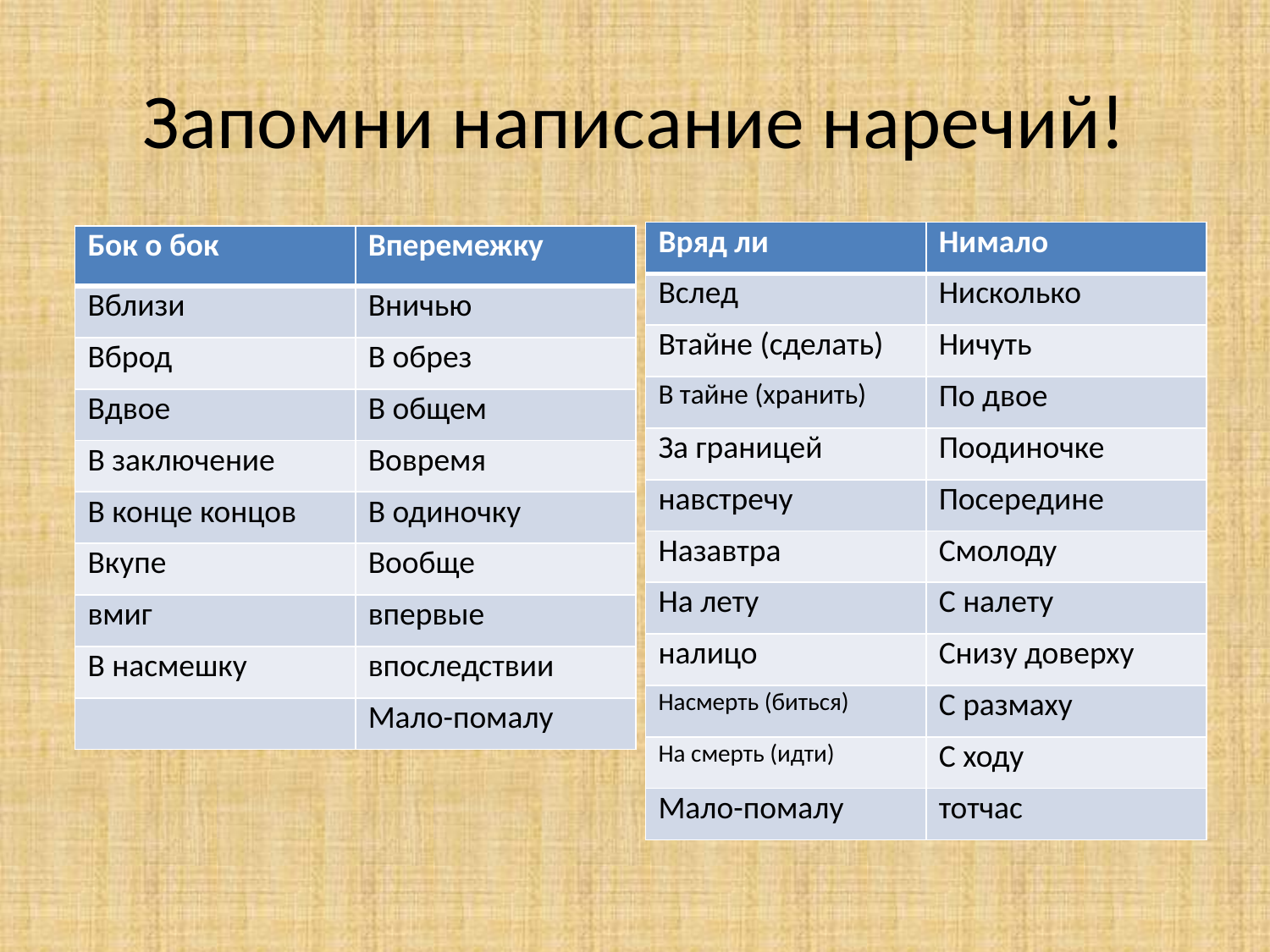

# Запомни написание наречий!
| Вряд ли | Нимало |
| --- | --- |
| Вслед | Нисколько |
| Втайне (сделать) | Ничуть |
| В тайне (хранить) | По двое |
| За границей | Поодиночке |
| навстречу | Посередине |
| Назавтра | Смолоду |
| На лету | С налету |
| налицо | Снизу доверху |
| Насмерть (биться) | С размаху |
| На смерть (идти) | С ходу |
| Мало-помалу | тотчас |
| Бок о бок | Вперемежку |
| --- | --- |
| Вблизи | Вничью |
| Вброд | В обрез |
| Вдвое | В общем |
| В заключение | Вовремя |
| В конце концов | В одиночку |
| Вкупе | Вообще |
| вмиг | впервые |
| В насмешку | впоследствии |
|  | Мало-помалу |